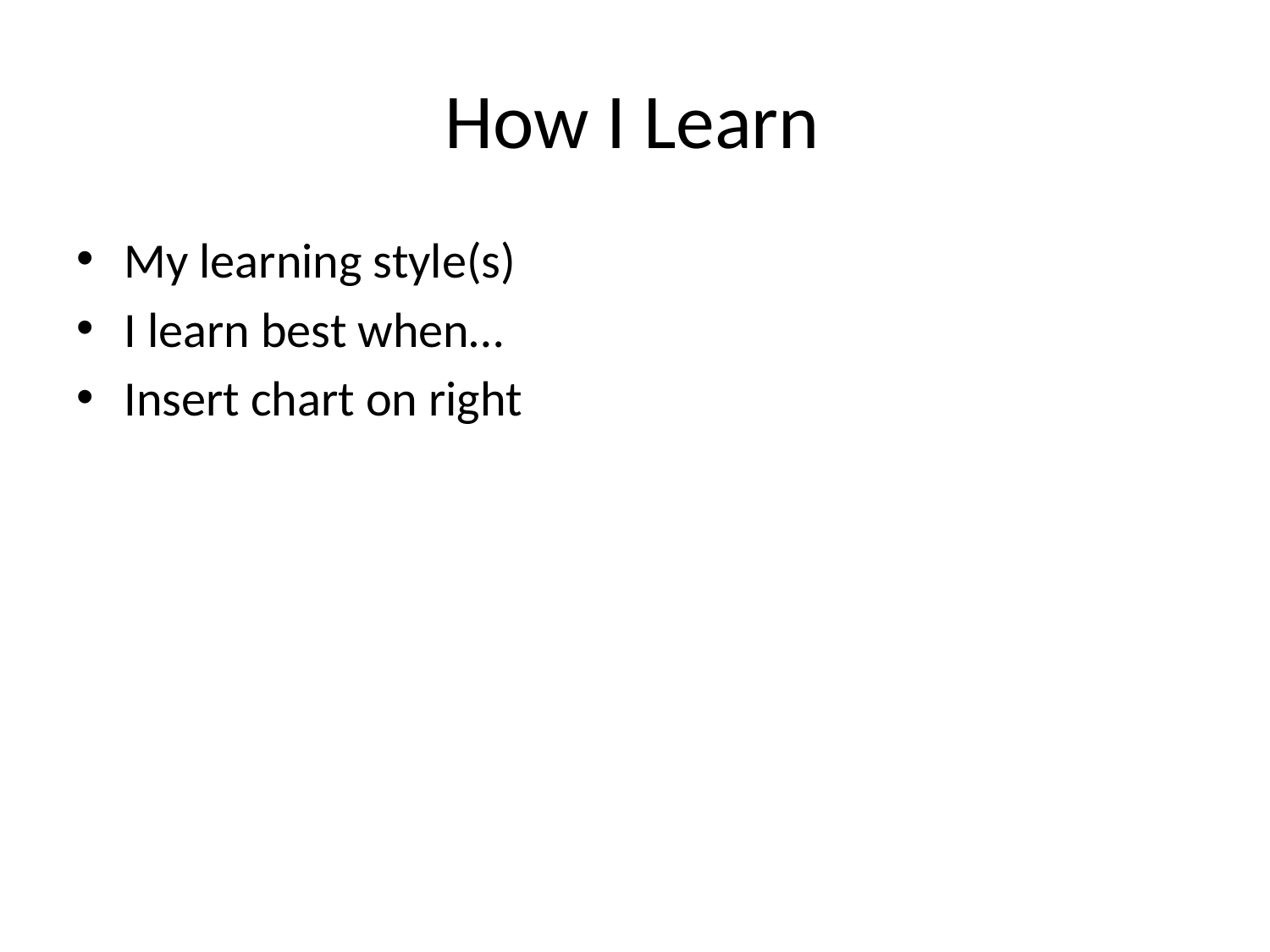

# How I Learn
My learning style(s)
I learn best when…
Insert chart on right